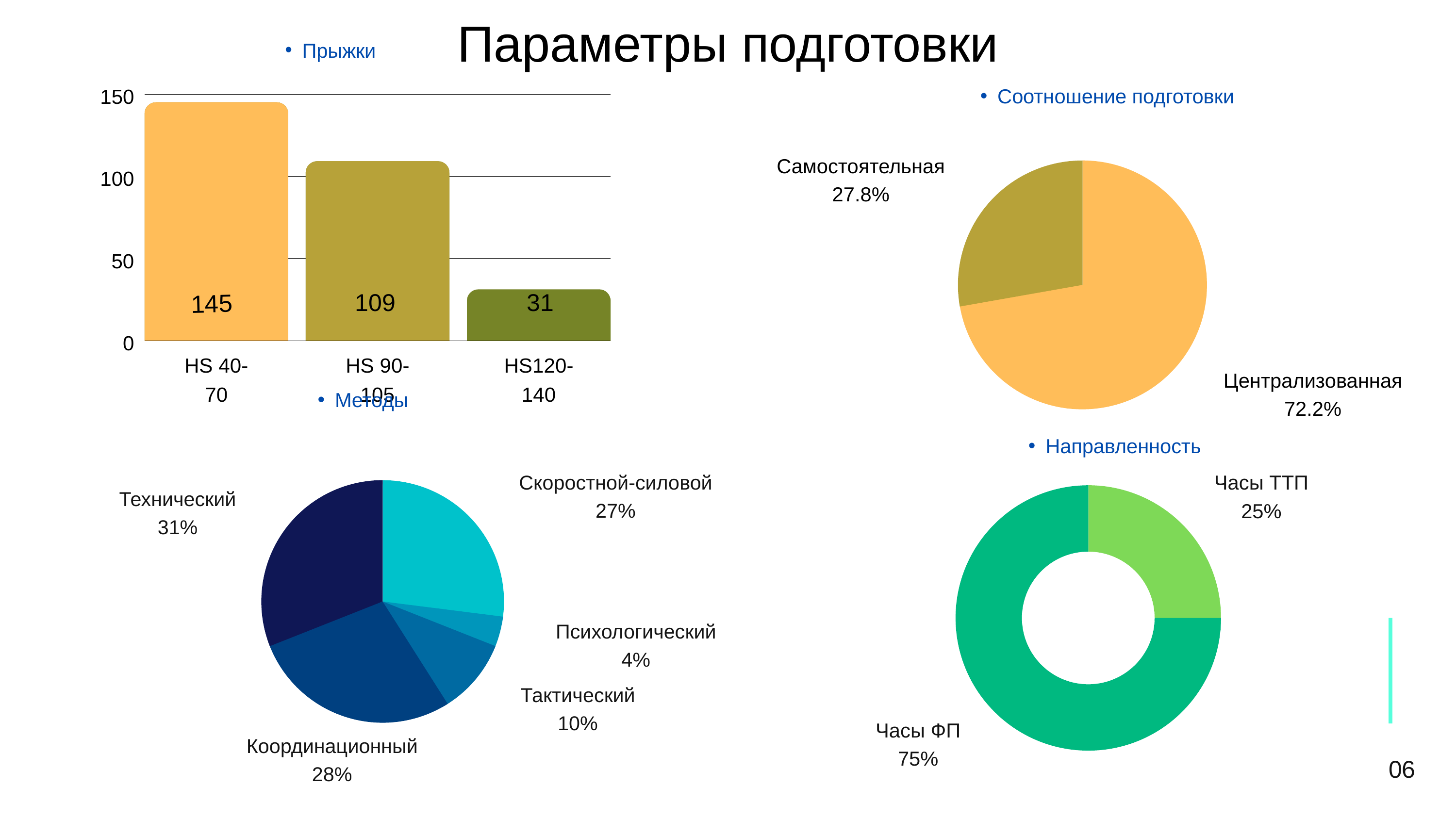

Параметры подготовки
Прыжки
Соотношение подготовки
150

100
50
0
HS 40-70
HS 90-105
HS120-140
Самостоятельная
27.8%

Централизованная
72.2%
109
31
145
Методы
Направленность
Скоростной-силовой
27%

Технический
31%
Психологический
4%
Тактический
10%
Координационный
28%
Часы ТТП
25%

Часы ФП
75%

06